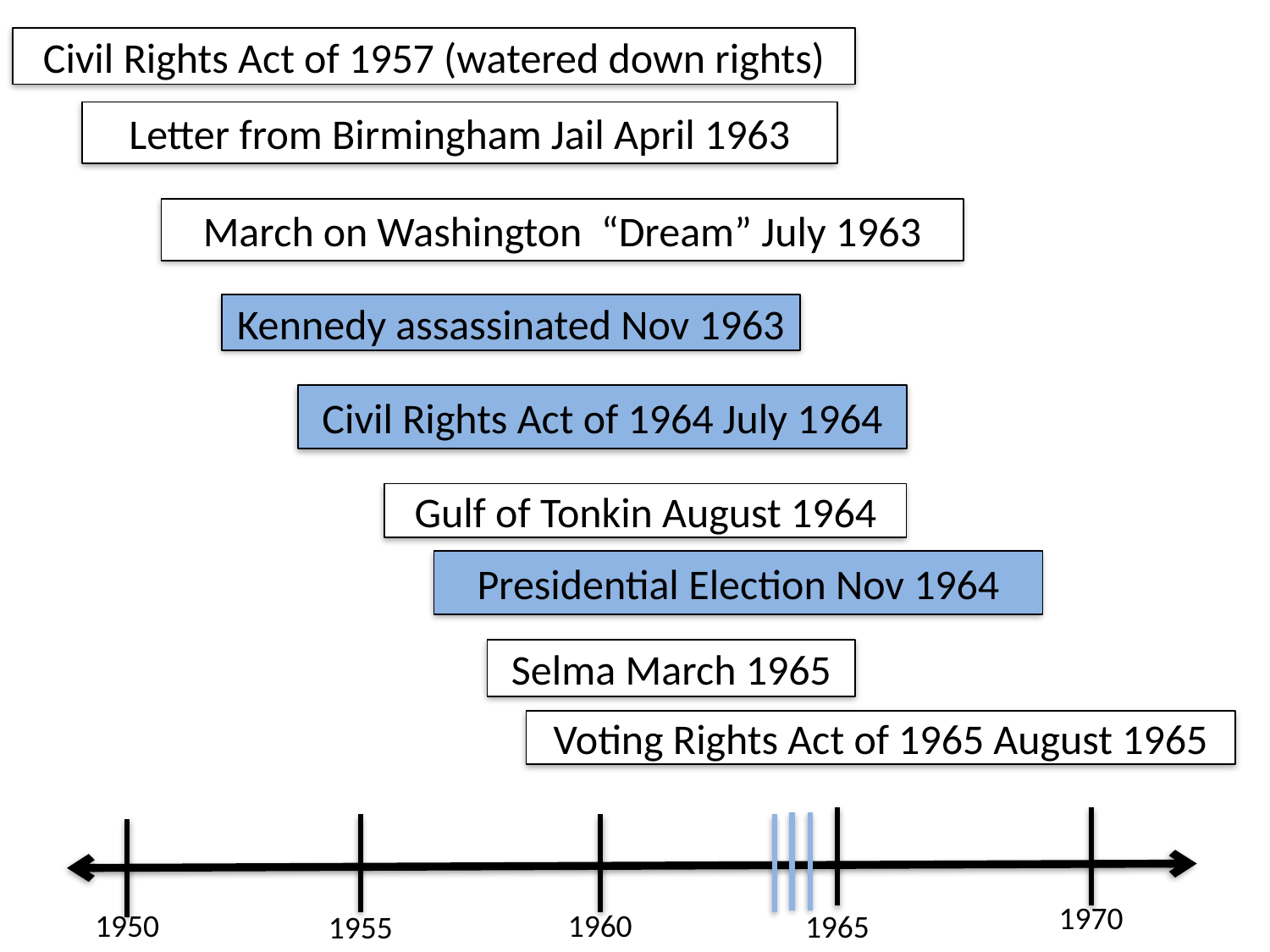

Civil Rights Act of 1957 (watered down rights)
Letter from Birmingham Jail April 1963
March on Washington  “Dream” July 1963
Kennedy assassinated Nov 1963
Civil Rights Act of 1964 July 1964
Gulf of Tonkin August 1964
Presidential Election Nov 1964
Selma March 1965
Voting Rights Act of 1965 August 1965
1970
1950
1960
1965
1955